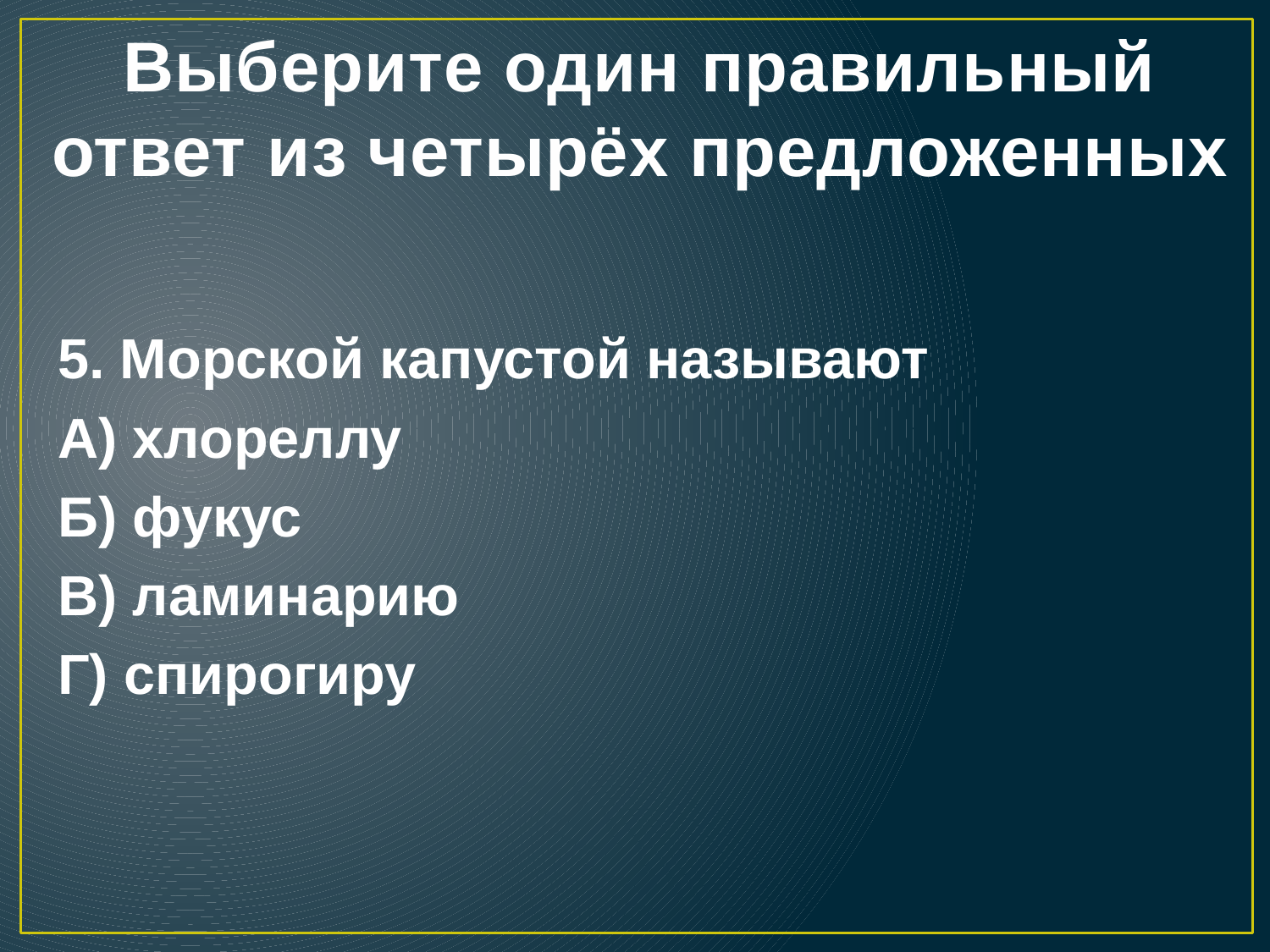

# Выберите один правильный ответ из четырёх предложенных
5. Морской капустой называют
А) хлореллу
Б) фукус
В) ламинарию
Г) спирогиру